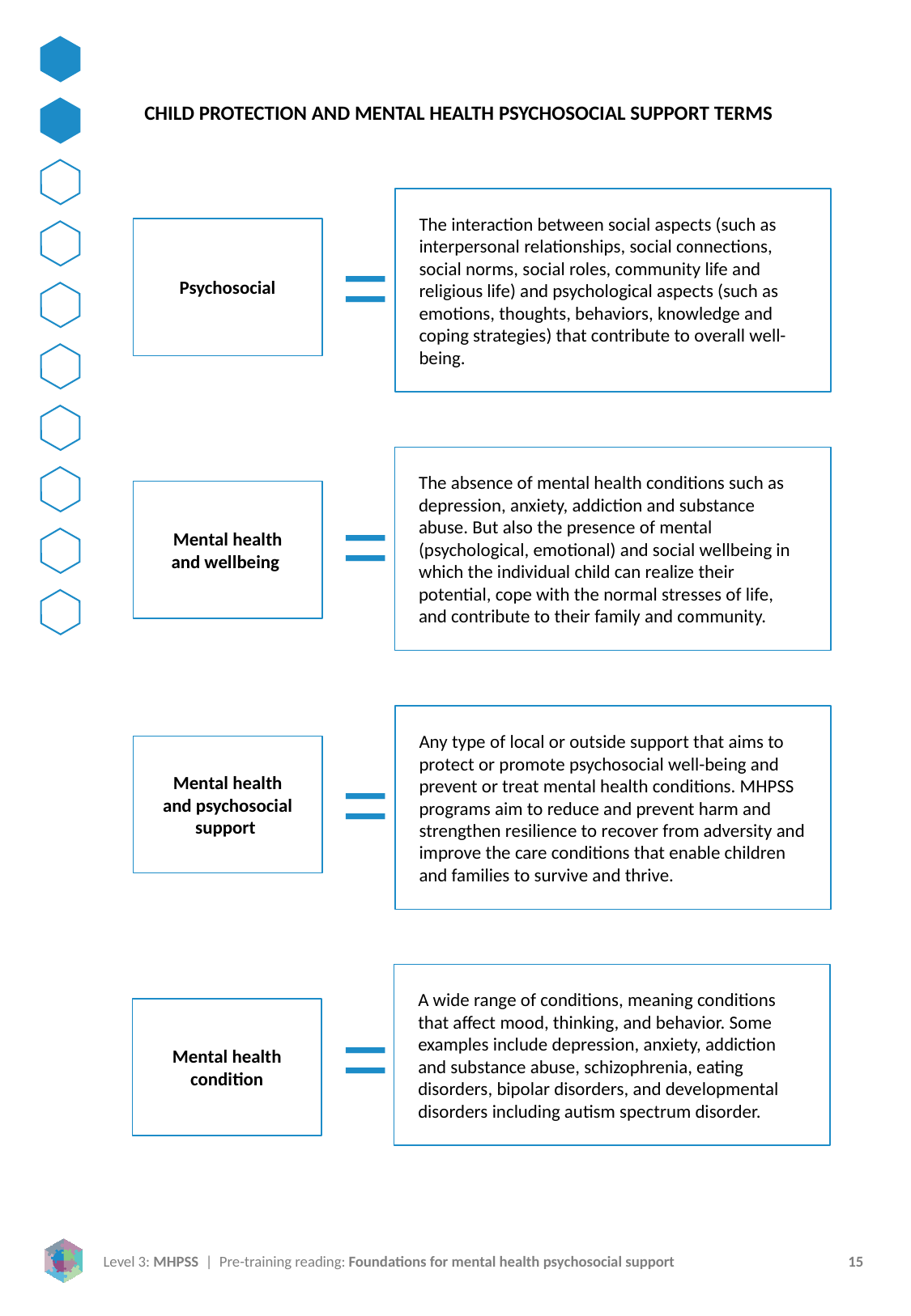

CHILD PROTECTION AND MENTAL HEALTH PSYCHOSOCIAL SUPPORT TERMS

The interaction between social aspects (such as interpersonal relationships, social connections, social norms, social roles, community life and religious life) and psychological aspects (such as emotions, thoughts, behaviors, knowledge and coping strategies) that contribute to overall well-being.
Psychosocial

=

The absence of mental health conditions such as depression, anxiety, addiction and substance abuse. But also the presence of mental (psychological, emotional) and social wellbeing in which the individual child can realize their potential, cope with the normal stresses of life, and contribute to their family and community.

Mental health and wellbeing
=

Any type of local or outside support that aims to protect or promote psychosocial well-being and prevent or treat mental health conditions. MHPSS programs aim to reduce and prevent harm and strengthen resilience to recover from adversity and improve the care conditions that enable children and families to survive and thrive.
Mental health and psychosocial support
=
A wide range of conditions, meaning conditions that affect mood, thinking, and behavior. Some examples include depression, anxiety, addiction and substance abuse, schizophrenia, eating disorders, bipolar disorders, and developmental disorders including autism spectrum disorder.
Mental health condition
=